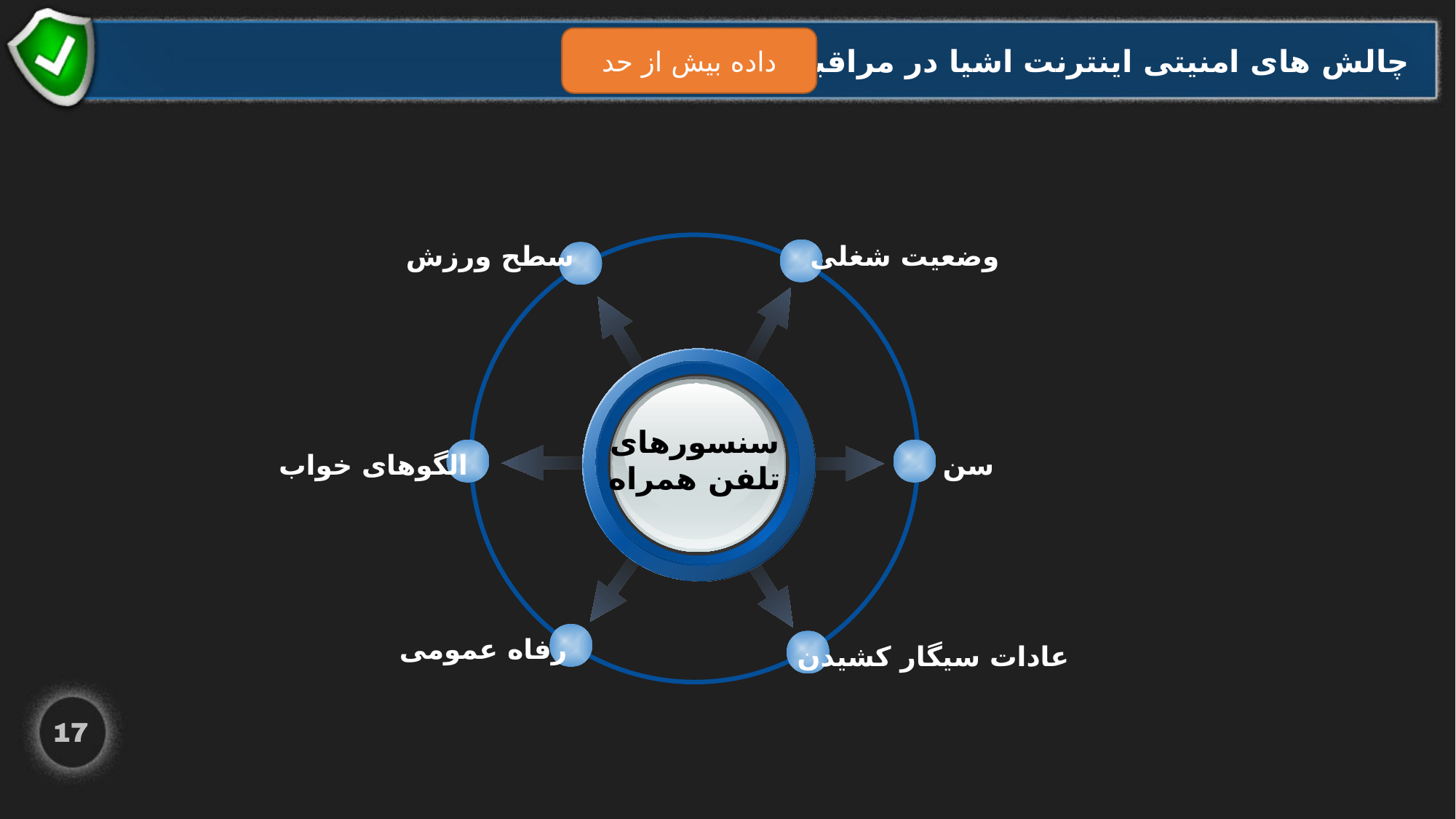

داده بیش از حد
چالش های امنیتی اینترنت اشیا در مراقبت های بهداشتی
سطح ورزش
وضعیت شغلی

سنسورهای
تلفن همراه

الگوهای خواب
سن

رفاه عمومی

عادات سیگار کشیدن
17